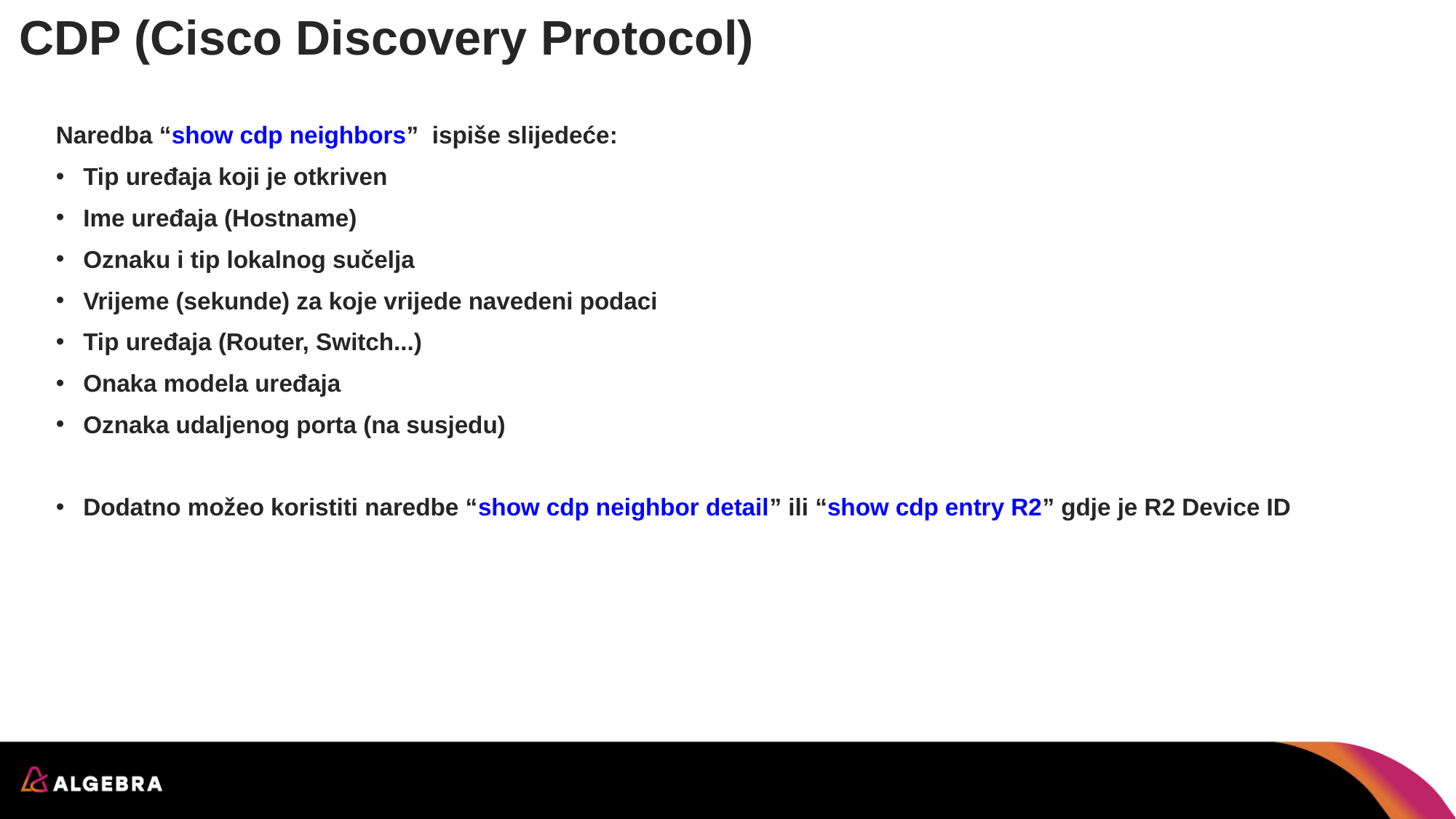

# CDP (Cisco Discovery Protocol)
Naredba “show cdp neighbors”  ispiše slijedeće:
Tip uređaja koji je otkriven
Ime uređaja (Hostname)
Oznaku i tip lokalnog sučelja
Vrijeme (sekunde) za koje vrijede navedeni podaci
Tip uređaja (Router, Switch...)
Onaka modela uređaja
Oznaka udaljenog porta (na susjedu)

Dodatno možeo koristiti naredbe “show cdp neighbor detail” ili “show cdp entry R2” gdje je R2 Device ID